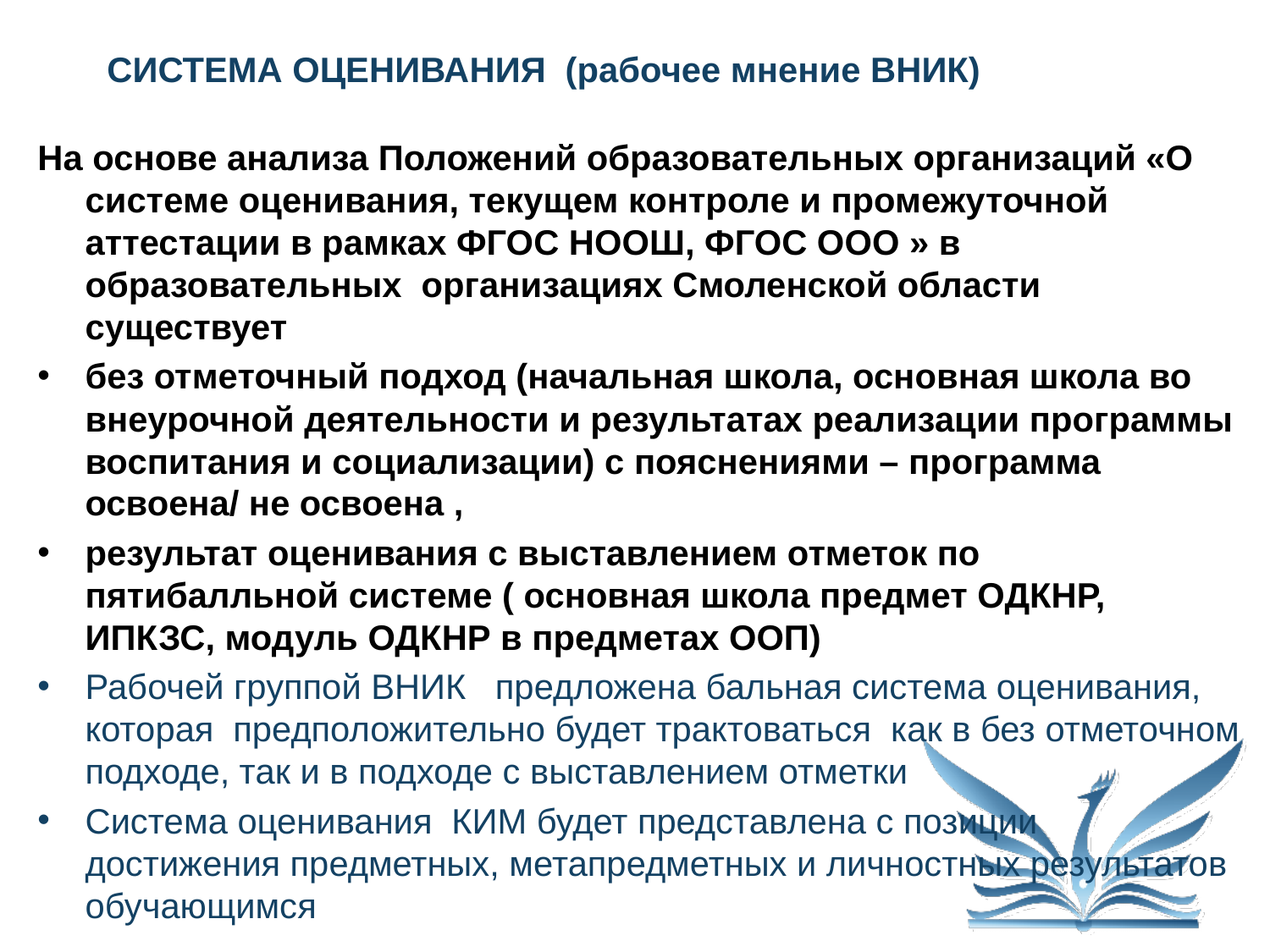

# СИСТЕМА ОЦЕНИВАНИЯ  (рабочее мнение ВНИК)
На основе анализа Положений образовательных организаций «О системе оценивания, текущем контроле и промежуточной аттестации в рамках ФГОС НООШ, ФГОС ООО » в образовательных  организациях Смоленской области  существует
без отметочный подход (начальная школа, основная школа во внеурочной деятельности и результатах реализации программы воспитания и социализации) с пояснениями – программа освоена/ не освоена ,
результат оценивания с выставлением отметок по пятибалльной системе ( основная школа предмет ОДКНР, ИПКЗС, модуль ОДКНР в предметах ООП)
Рабочей группой ВНИК   предложена бальная система оценивания, которая  предположительно будет трактоваться  как в без отметочном подходе, так и в подходе с выставлением отметки
Система оценивания  КИМ будет представлена с позиции достижения предметных, метапредметных и личностных результатов обучающимся